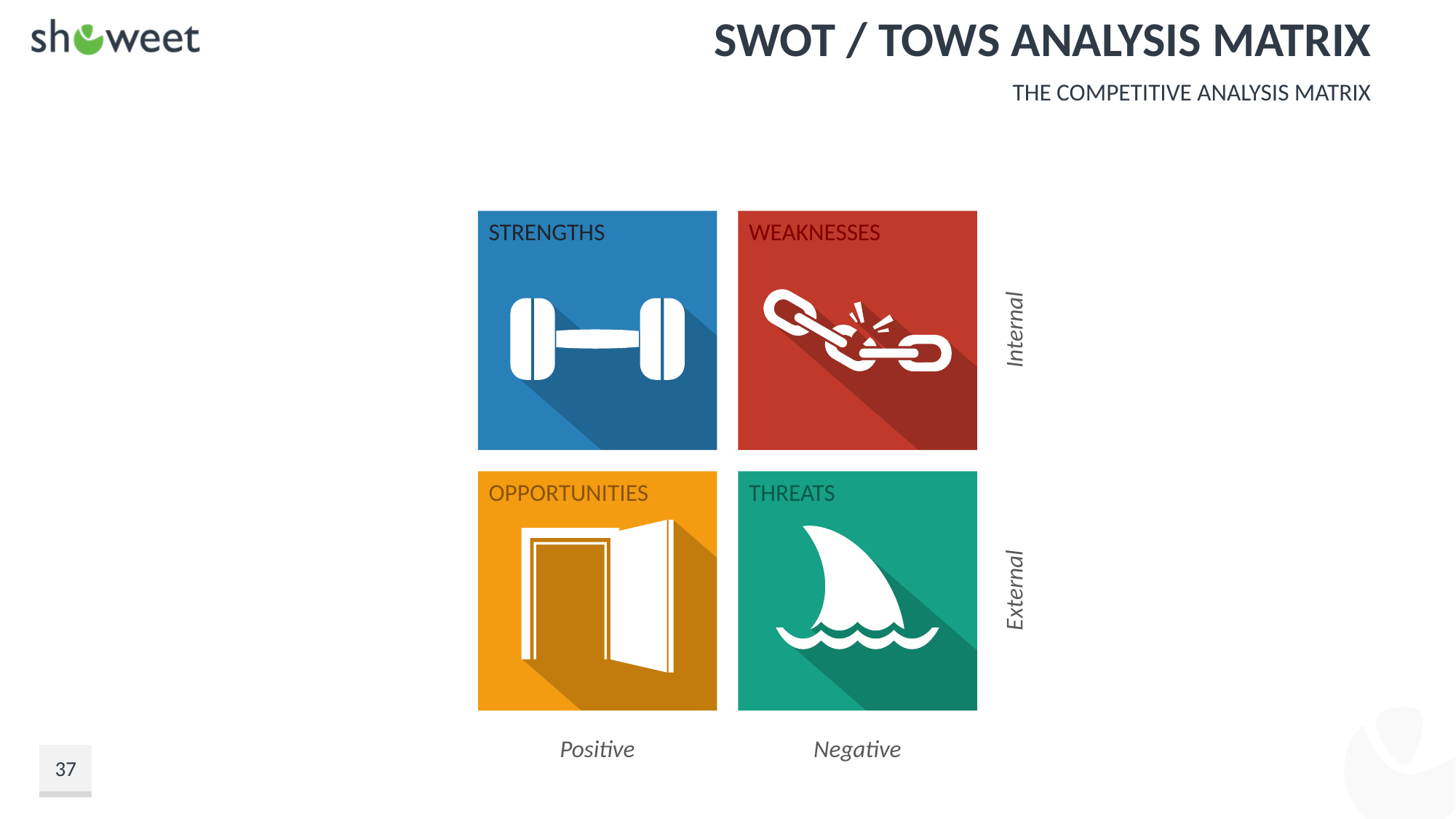

# SWOT / TOWS Analysis Matrix
The Competitive Analysis Matrix
STRENGTHS
WEAKNESSES

Internal
OPPORTUNITIES
THREATS

External
Positive
Negative
37